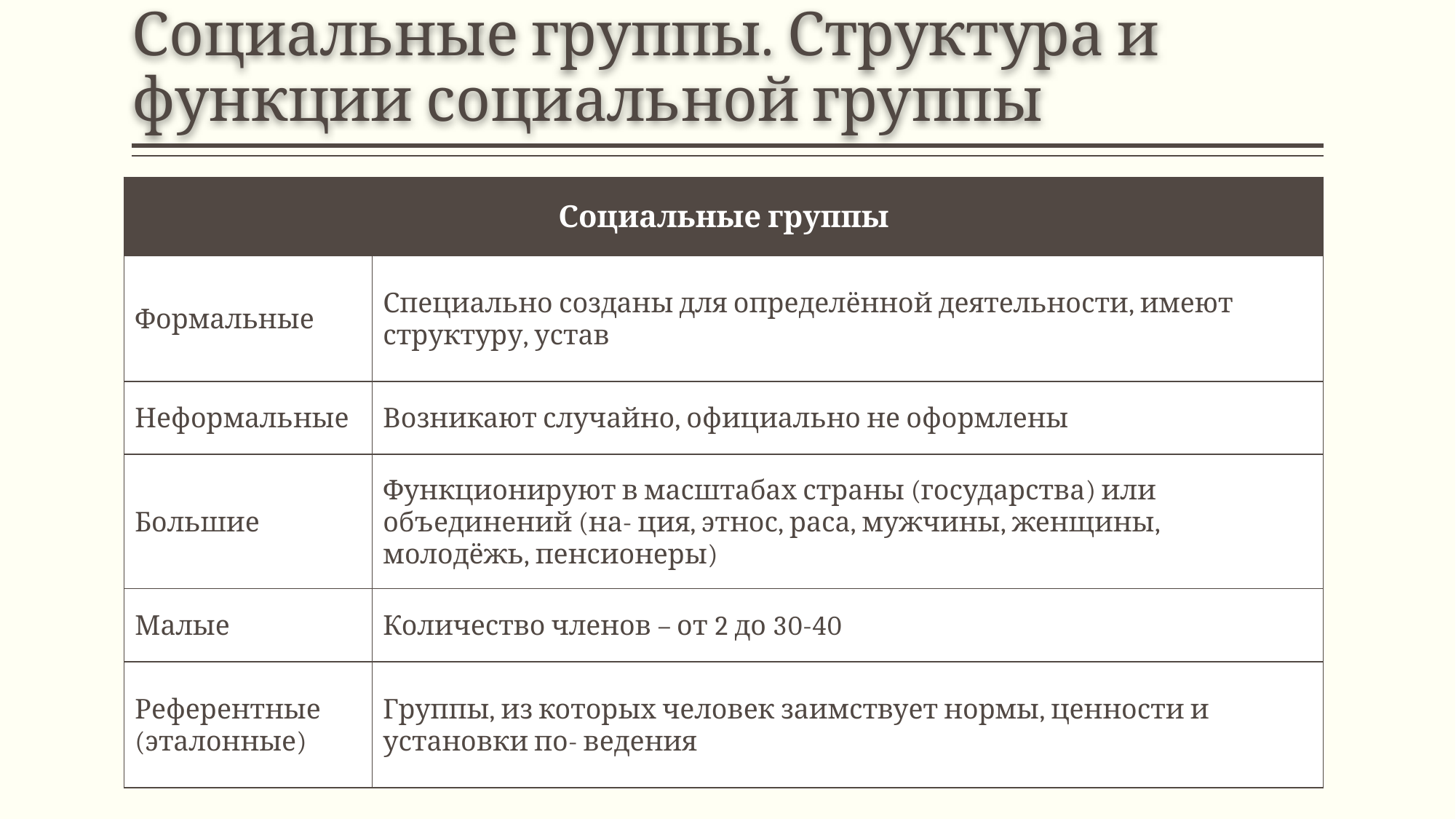

# Социальные группы. Структура и функции социальной группы
| Социальные группы |  |
| --- | --- |
| Формальные | Специально созданы для определённой деятельности, имеют структуру, устав |
| Неформальные | Возникают случайно, официально не оформлены |
| Большие | Функционируют в масштабах страны (государства) или объединений (на- ция, этнос, раса, мужчины, женщины, молодёжь, пенсионеры) |
| Малые | Количество членов – от 2 до 30-40 |
| Референтные (эталонные) | Группы, из которых человек заимствует нормы, ценности и установки по- ведения |